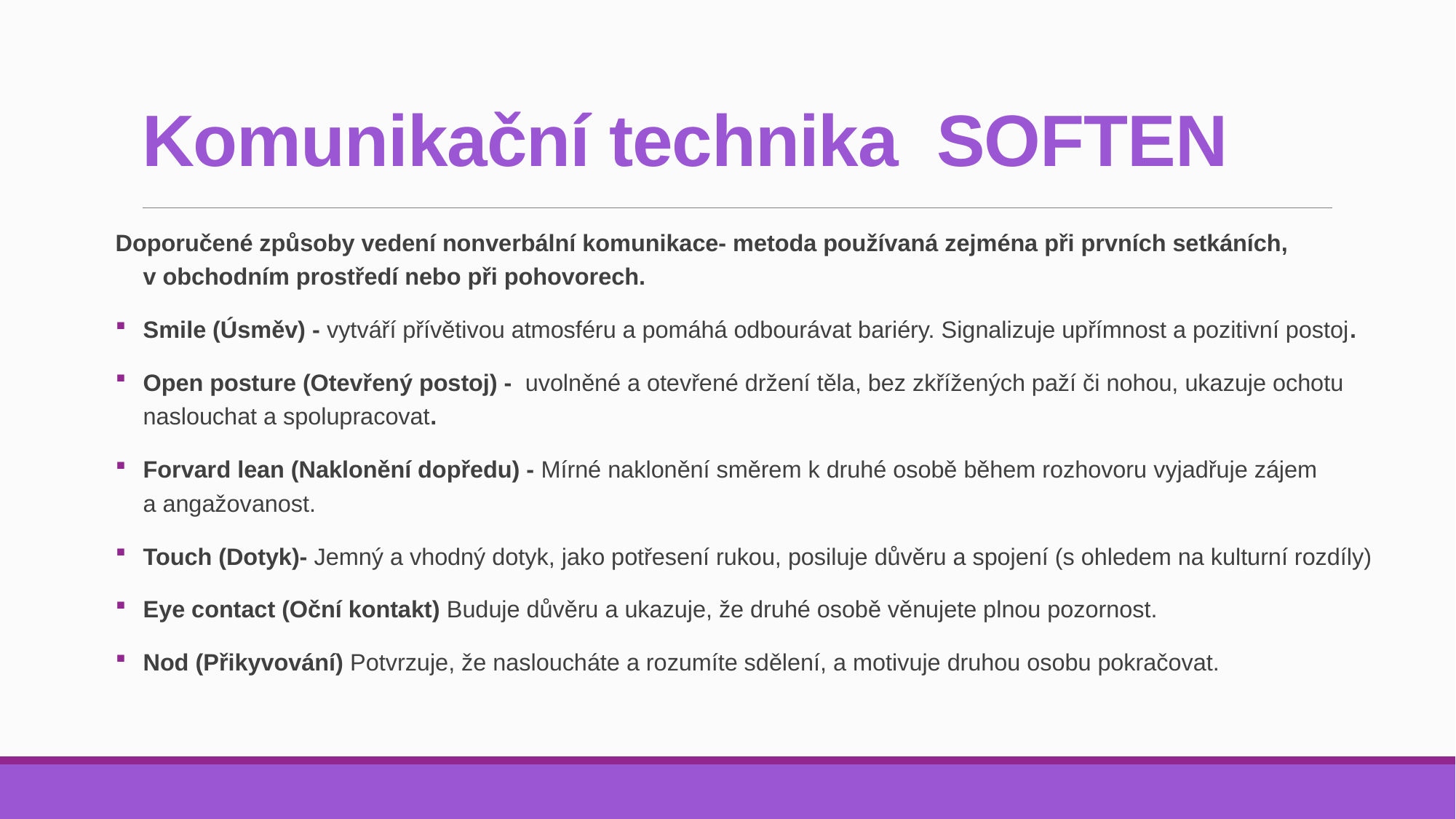

# Komunikační technika  SOFTEN
Doporučené způsoby vedení nonverbální komunikace- metoda používaná zejména při prvních setkáních,
v obchodním prostředí nebo při pohovorech.
Smile (Úsměv) - vytváří přívětivou atmosféru a pomáhá odbourávat bariéry. Signalizuje upřímnost a pozitivní postoj.
Open posture (Otevřený postoj) -  uvolněné a otevřené držení těla, bez zkřížených paží či nohou, ukazuje ochotu naslouchat a spolupracovat.
Forvard lean (Naklonění dopředu) - Mírné naklonění směrem k druhé osobě během rozhovoru vyjadřuje zájem
a angažovanost.
Touch (Dotyk)- Jemný a vhodný dotyk, jako potřesení rukou, posiluje důvěru a spojení (s ohledem na kulturní rozdíly)
Eye contact (Oční kontakt) Buduje důvěru a ukazuje, že druhé osobě věnujete plnou pozornost.
Nod (Přikyvování) Potvrzuje, že nasloucháte a rozumíte sdělení, a motivuje druhou osobu pokračovat.